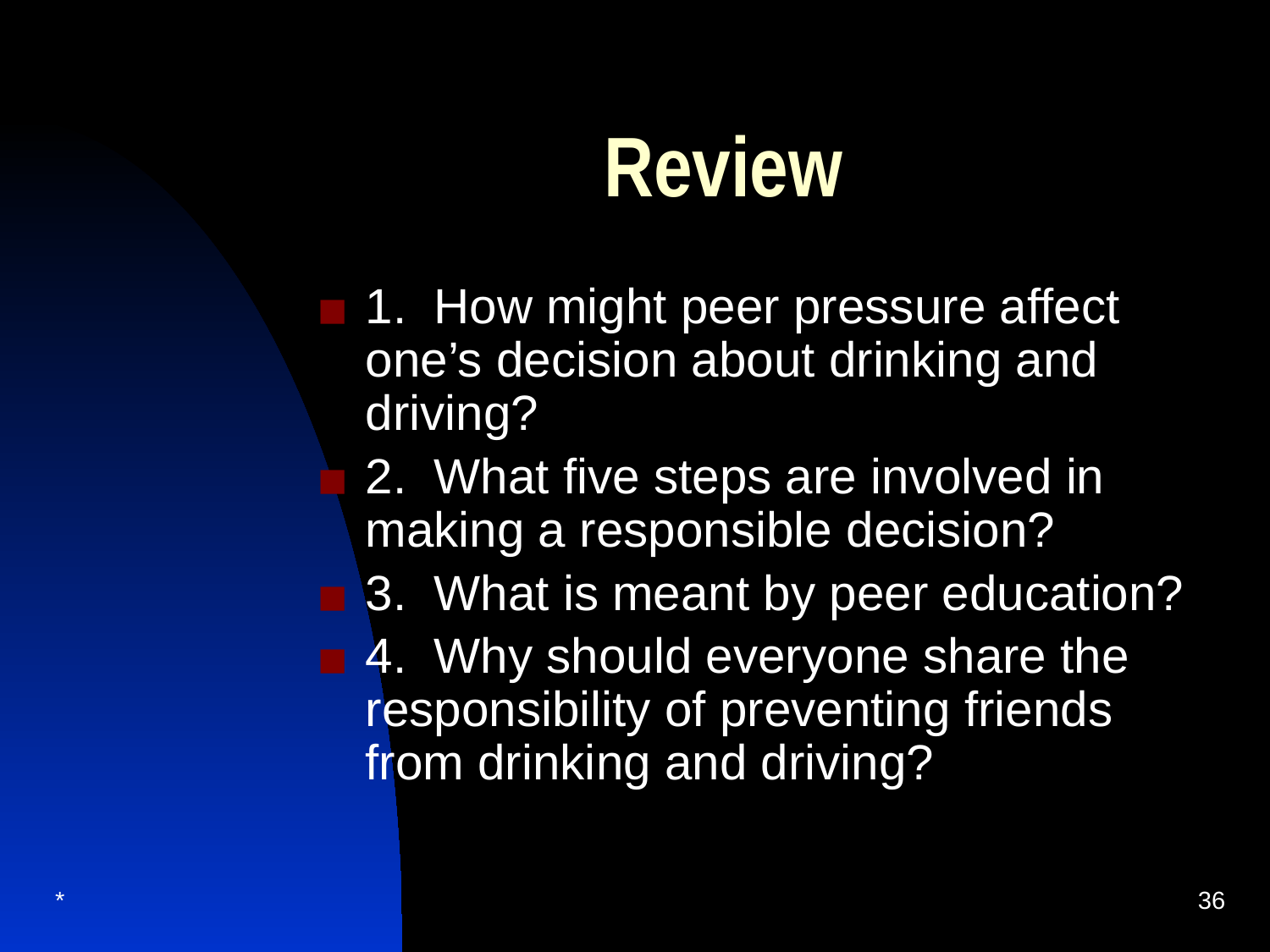

# Review
1.  How might peer pressure affect one’s decision about drinking and driving?
2.  What five steps are involved in making a responsible decision?
3.  What is meant by peer education?
4.  Why should everyone share the responsibility of preventing friends from drinking and driving?
*
36